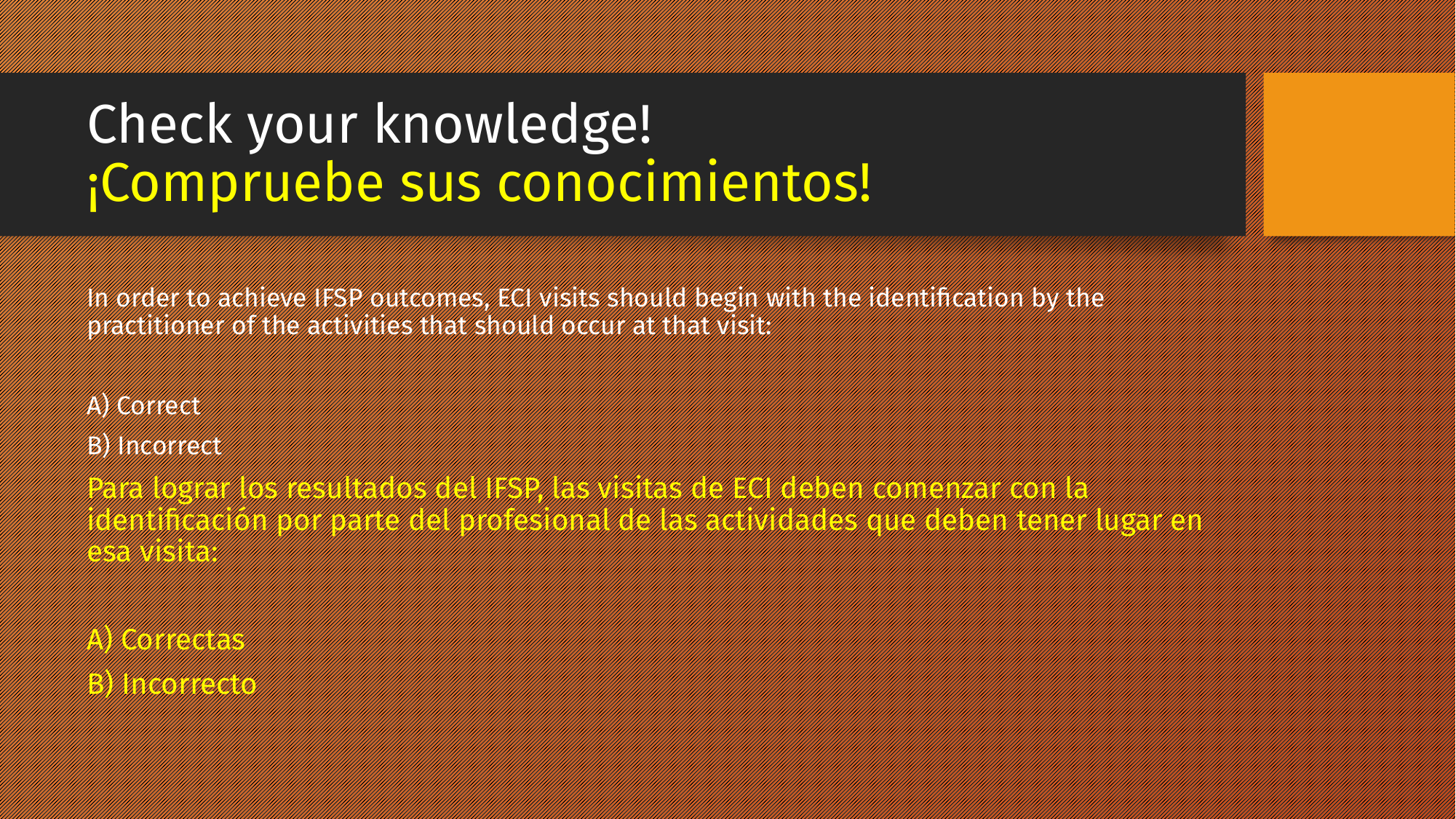

# Check your knowledge! ¡Compruebe sus conocimientos!
In order to achieve IFSP outcomes, ECI visits should begin with the identification by the practitioner of the activities that should occur at that visit:

A) Correct
B) Incorrect
Para lograr los resultados del IFSP, las visitas de ECI deben comenzar con la identificación por parte del profesional de las actividades que deben tener lugar en esa visita:

A) Correctas
B) Incorrecto